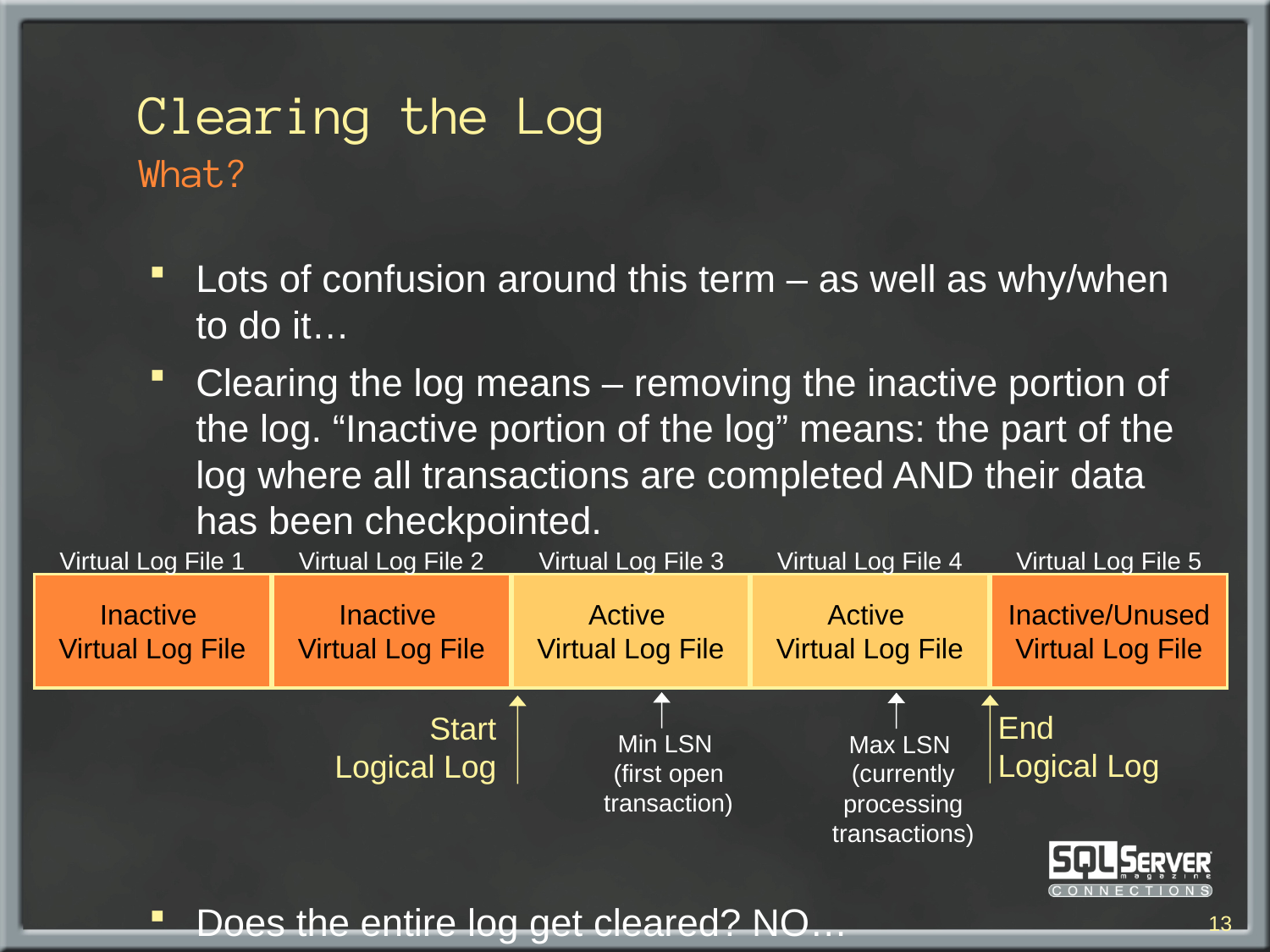

# Clearing the Log What?
Lots of confusion around this term – as well as why/when to do it…
Clearing the log means – removing the inactive portion of the log. “Inactive portion of the log” means: the part of the log where all transactions are completed AND their data has been checkpointed.

Does the entire log get cleared? NO…
Virtual Log File 1
Virtual Log File 2
Virtual Log File 3
Virtual Log File 4
Virtual Log File 5
Inactive
Virtual Log File
Active
Virtual Log File
Inactive/Unused
Virtual Log File
Inactive
Virtual Log File
Active
Virtual Log File

End
Logical Log
Start
Logical Log
Min LSN
(first open
transaction)
Max LSN
(currently processing transactions)
13